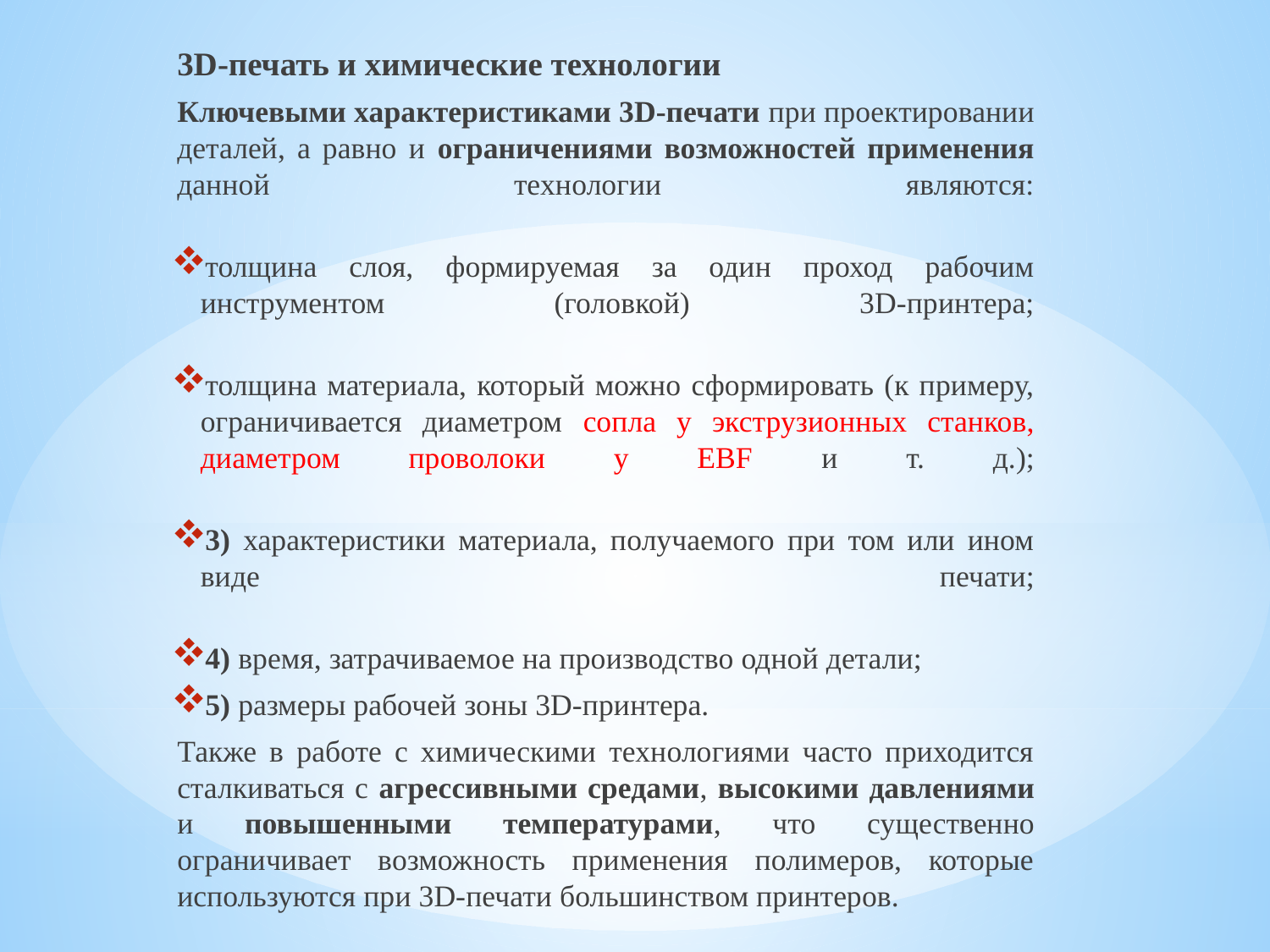

3D-печать и химические технологии
Ключевыми характеристиками 3D-печати при проектировании деталей, а равно и ограничениями возможностей применения данной технологии являются:
толщина слоя, формируемая за один проход рабочим инструментом (головкой) 3D-принтера;
толщина материала, который можно сформировать (к примеру, ограничивается диаметром сопла у экструзионных станков, диаметром проволоки у EBF и т. д.);
3) характеристики материала, получаемого при том или ином виде печати;
4) время, затрачиваемое на производство одной детали;
5) размеры рабочей зоны 3D-принтера.
Также в работе с химическими технологиями часто приходится сталкиваться с агрессивными средами, высокими давлениями и повышенными температурами, что существенно ограничивает возможность применения полимеров, которые используются при 3D-печати большинством принтеров.